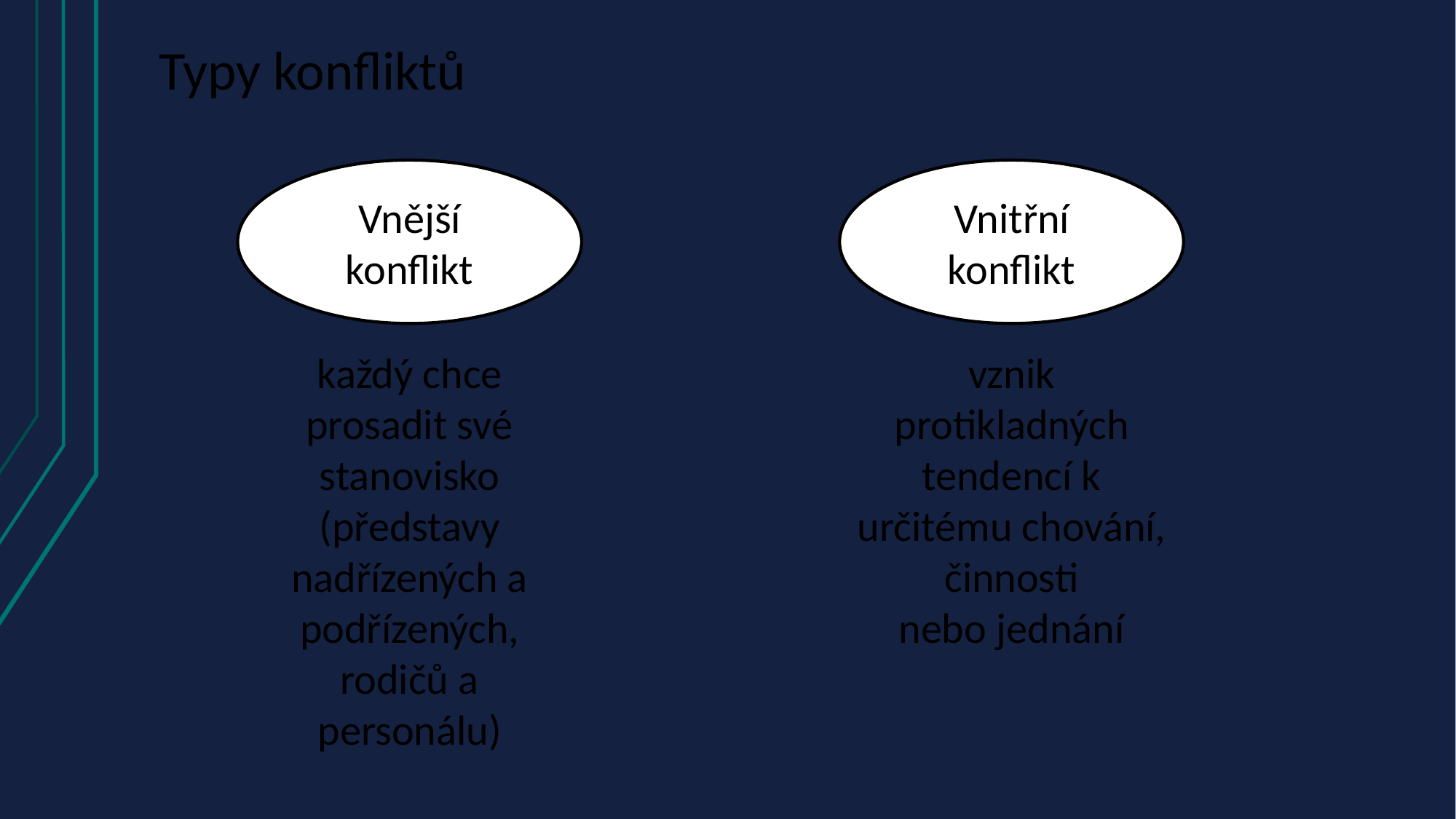

# Typy konfliktů
Vnější konflikt
Vnitřní konflikt

každý chce prosadit své stanovisko (představy nadřízených a
podřízených, rodičů a personálu)
vznik protikladných tendencí k určitému chování, činnosti
nebo jednání